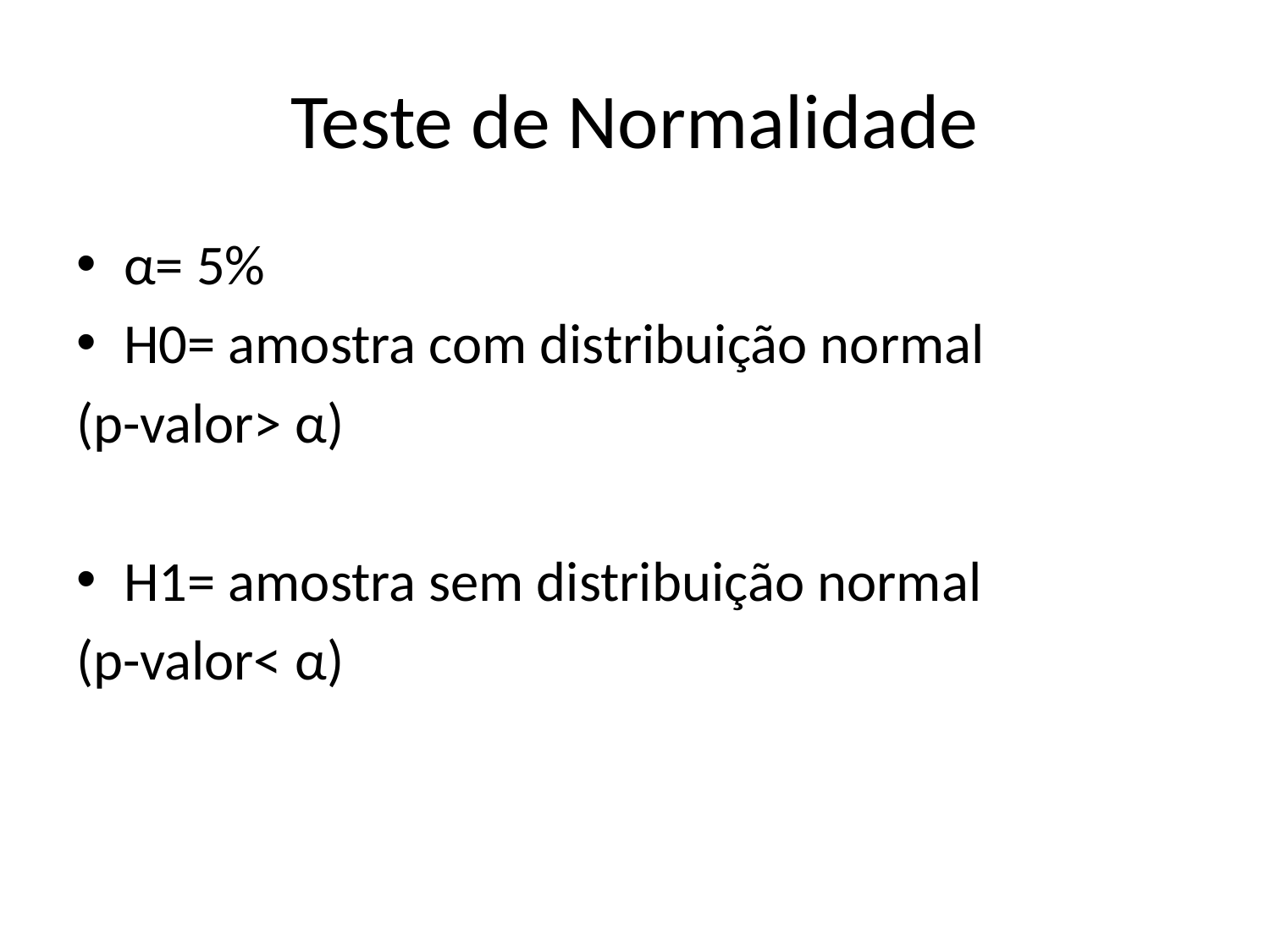

# Teste de Normalidade
α= 5%
H0= amostra com distribuição normal
(p-valor> α)

H1= amostra sem distribuição normal
(p-valor< α)